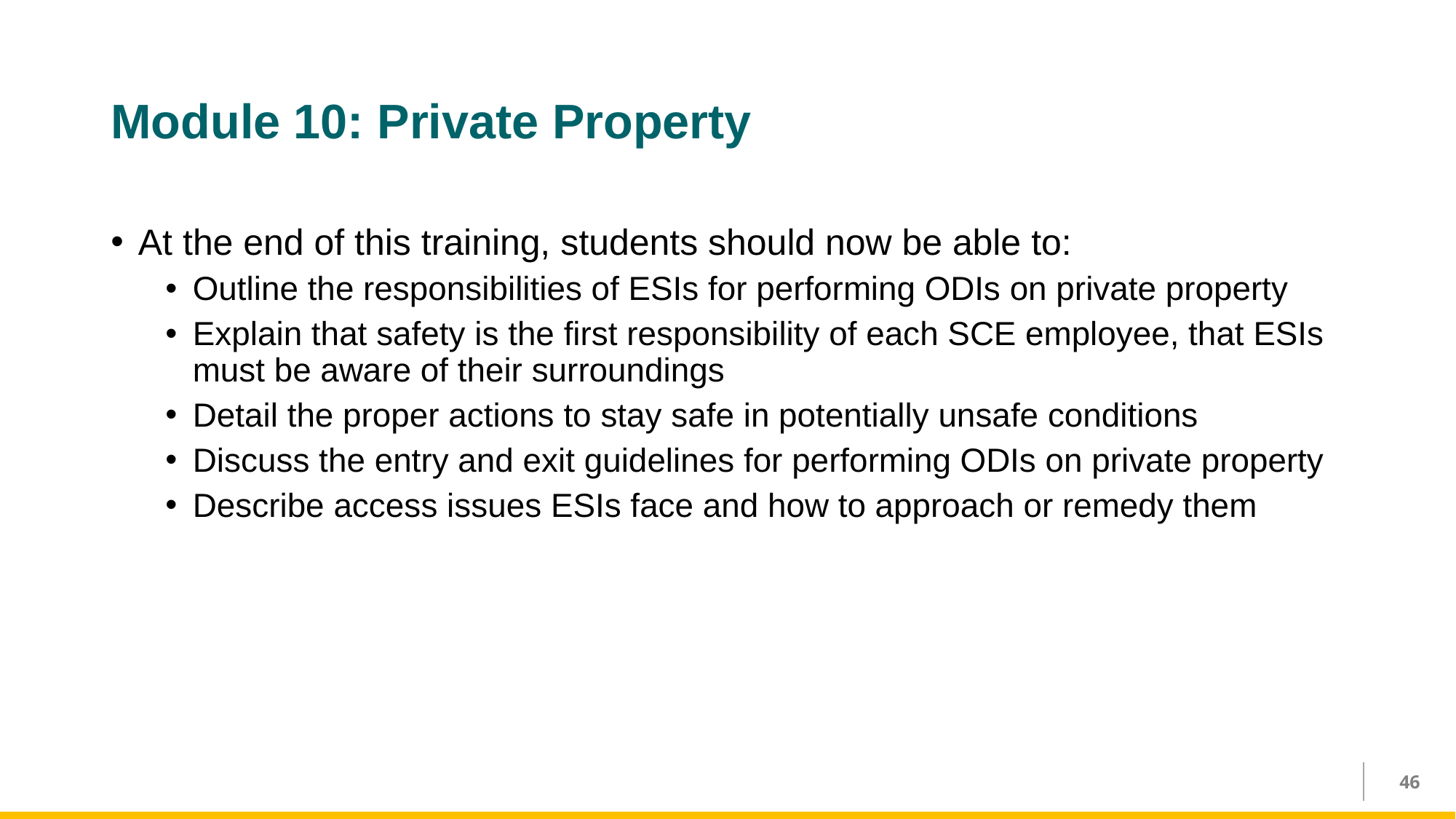

# Module 10: Private Property
At the end of this training, students should now be able to:
Outline the responsibilities of ESIs for performing ODIs on private property ​
Explain that safety is the first responsibility of each SCE employee, that ESIs must be aware of their surroundings​
Detail the proper actions to stay safe in potentially unsafe conditions​
Discuss the entry and exit guidelines for performing ODIs on private property​
Describe access issues ESIs face and how to approach or remedy them